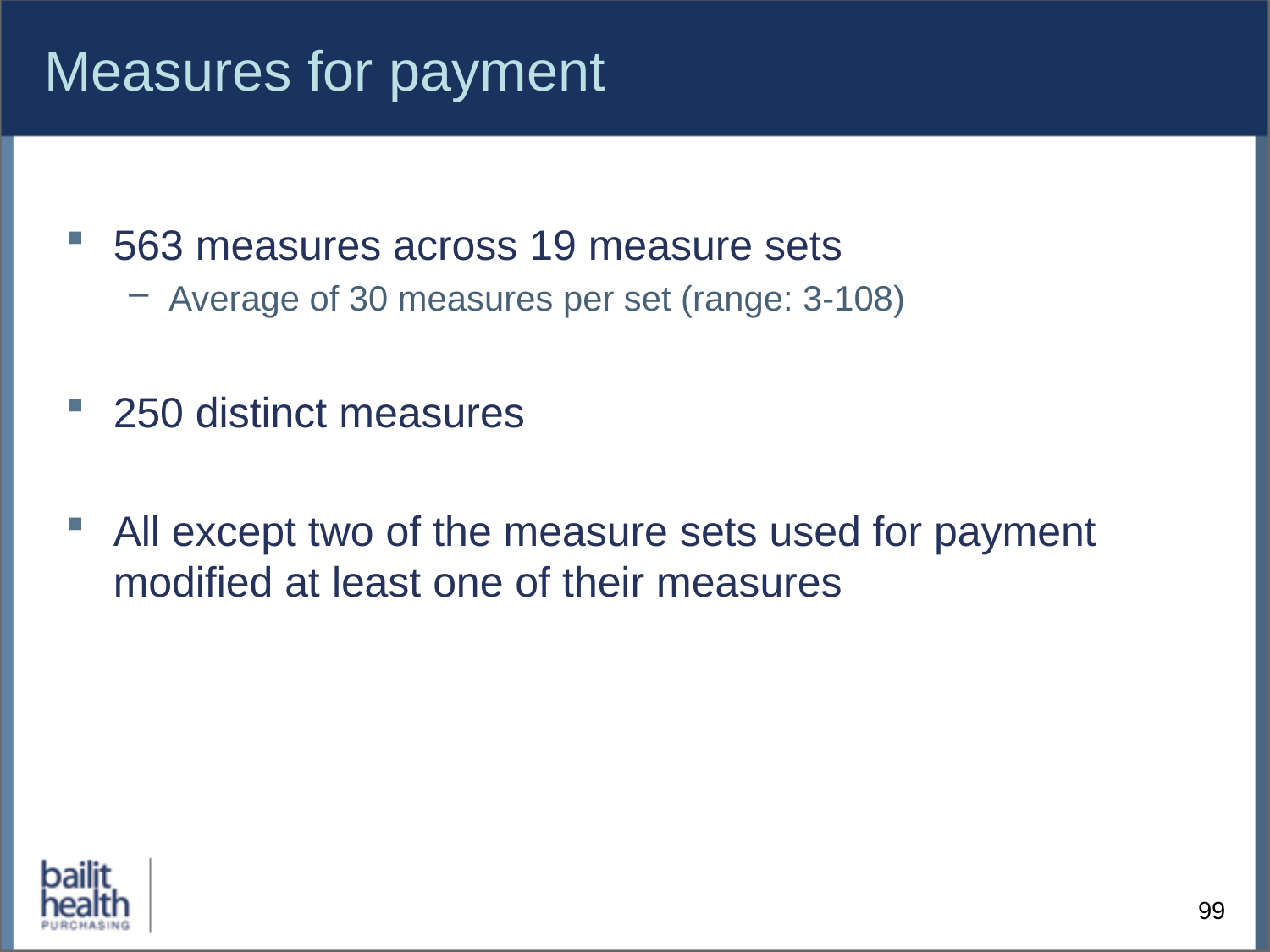

# Measures for payment
563 measures across 19 measure sets
Average of 30 measures per set (range: 3-108)

250 distinct measures

All except two of the measure sets used for payment modified at least one of their measures
99